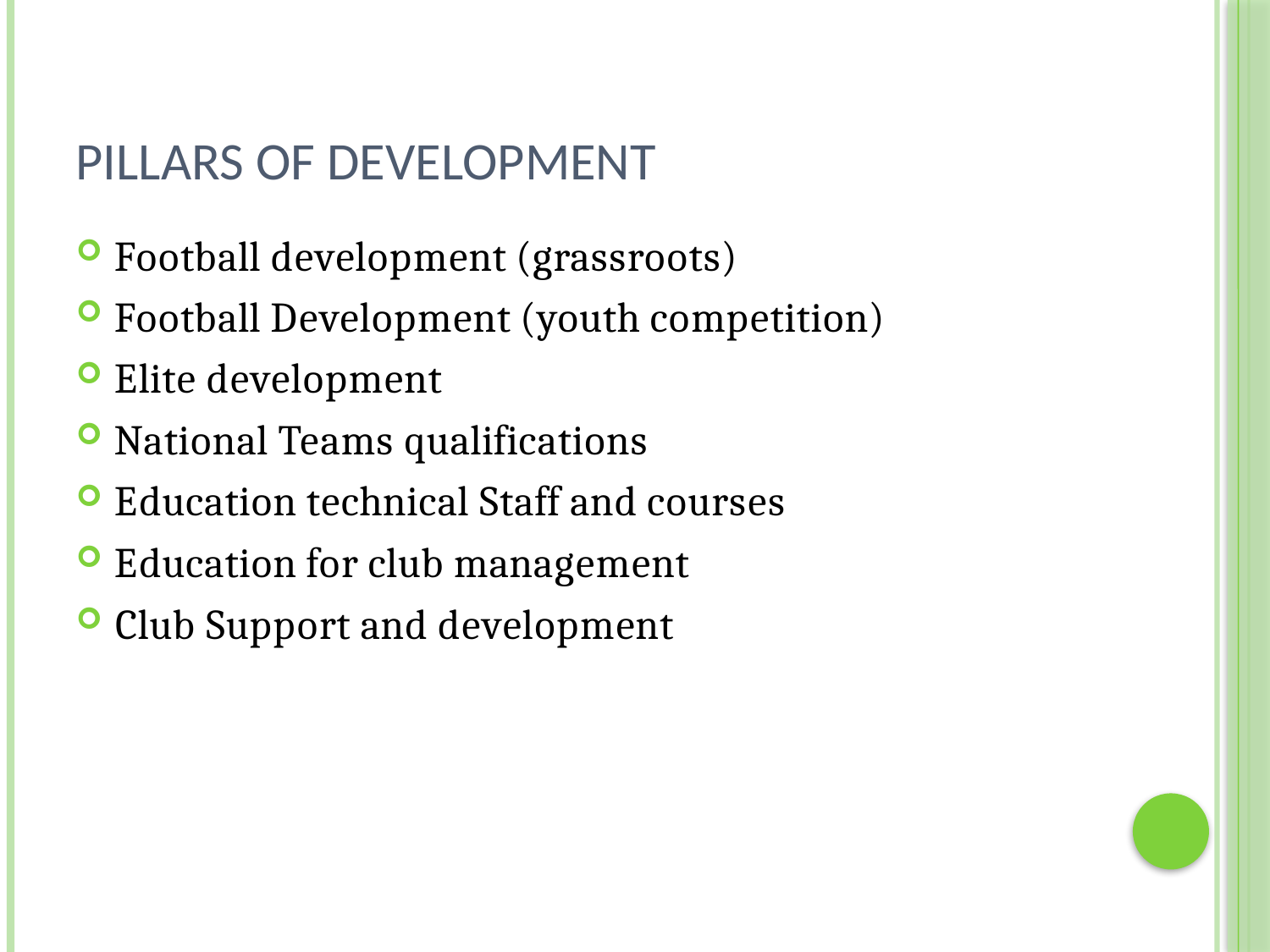

# Pillars of development
Football development (grassroots)
Football Development (youth competition)
Elite development
National Teams qualifications
Education technical Staff and courses
Education for club management
Club Support and development